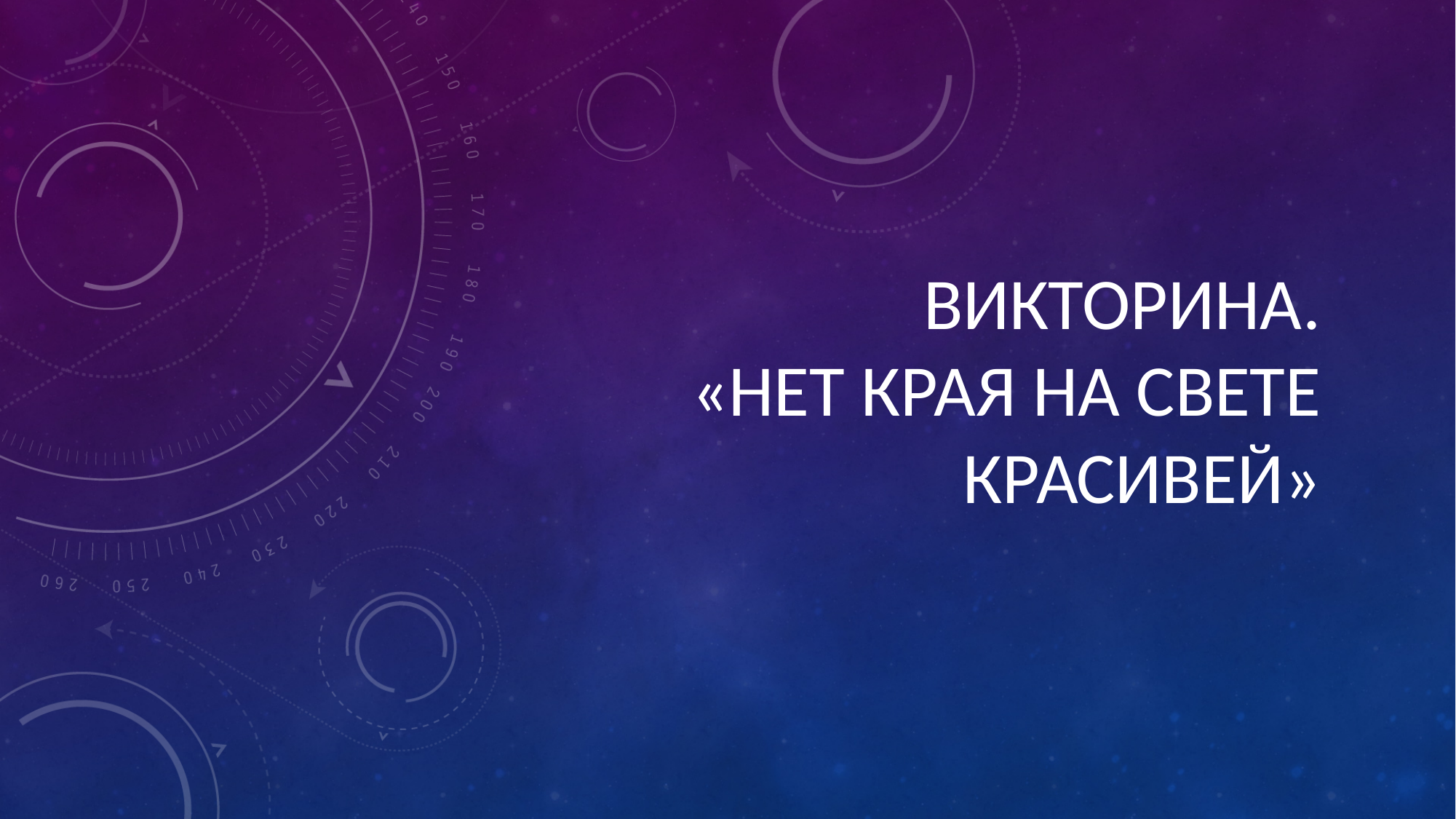

# Викторина. «Нет края на свете красивей»